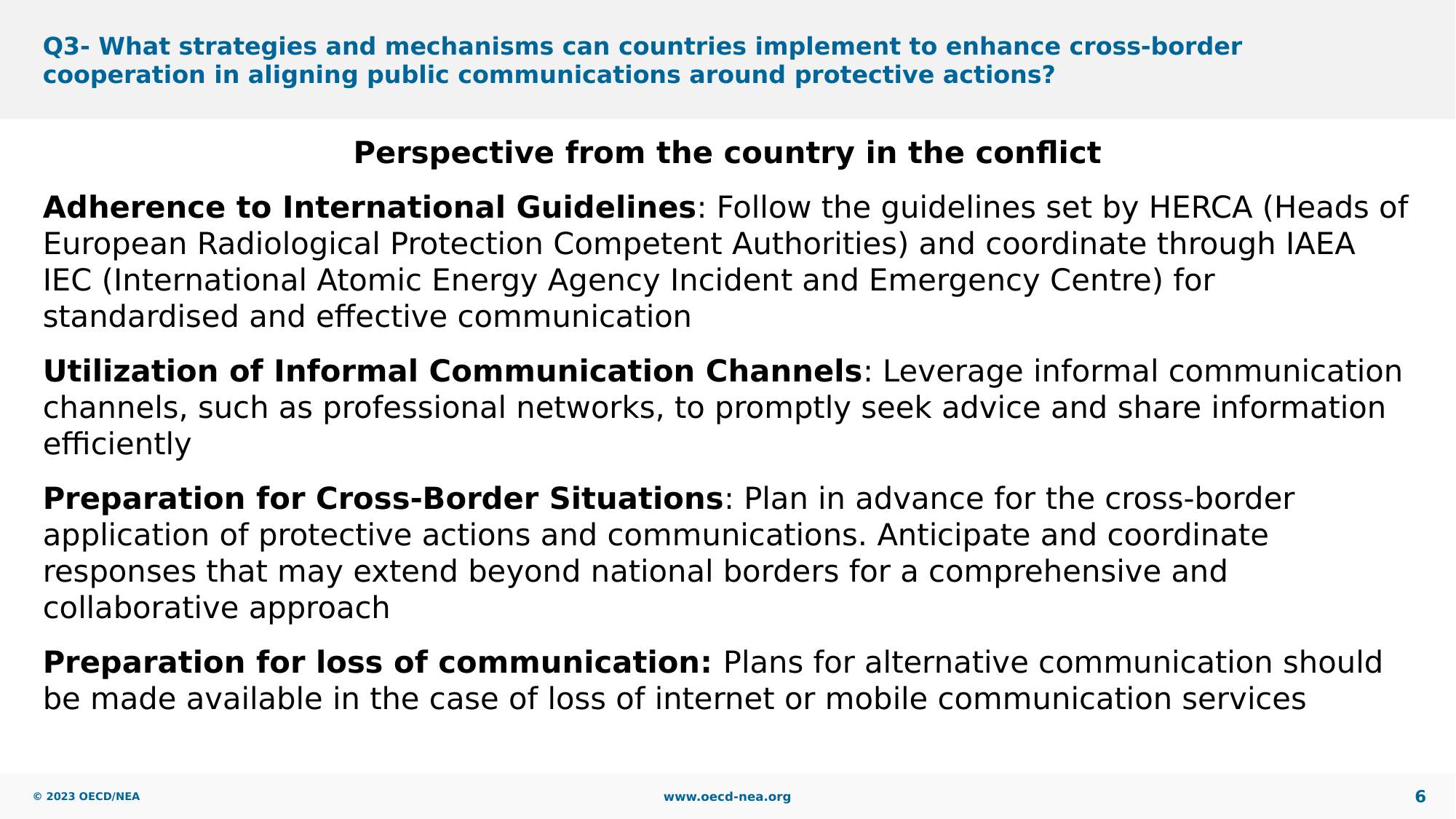

# Q3- What strategies and mechanisms can countries implement to enhance cross-border cooperation in aligning public communications around protective actions?
Perspective from the country in the conflict
Adherence to International Guidelines: Follow the guidelines set by HERCA (Heads of European Radiological Protection Competent Authorities) and coordinate through IAEA IEC (International Atomic Energy Agency Incident and Emergency Centre) for standardised and effective communication
Utilization of Informal Communication Channels: Leverage informal communication channels, such as professional networks, to promptly seek advice and share information efficiently
Preparation for Cross-Border Situations: Plan in advance for the cross-border application of protective actions and communications. Anticipate and coordinate responses that may extend beyond national borders for a comprehensive and collaborative approach
Preparation for loss of communication: Plans for alternative communication should be made available in the case of loss of internet or mobile communication services